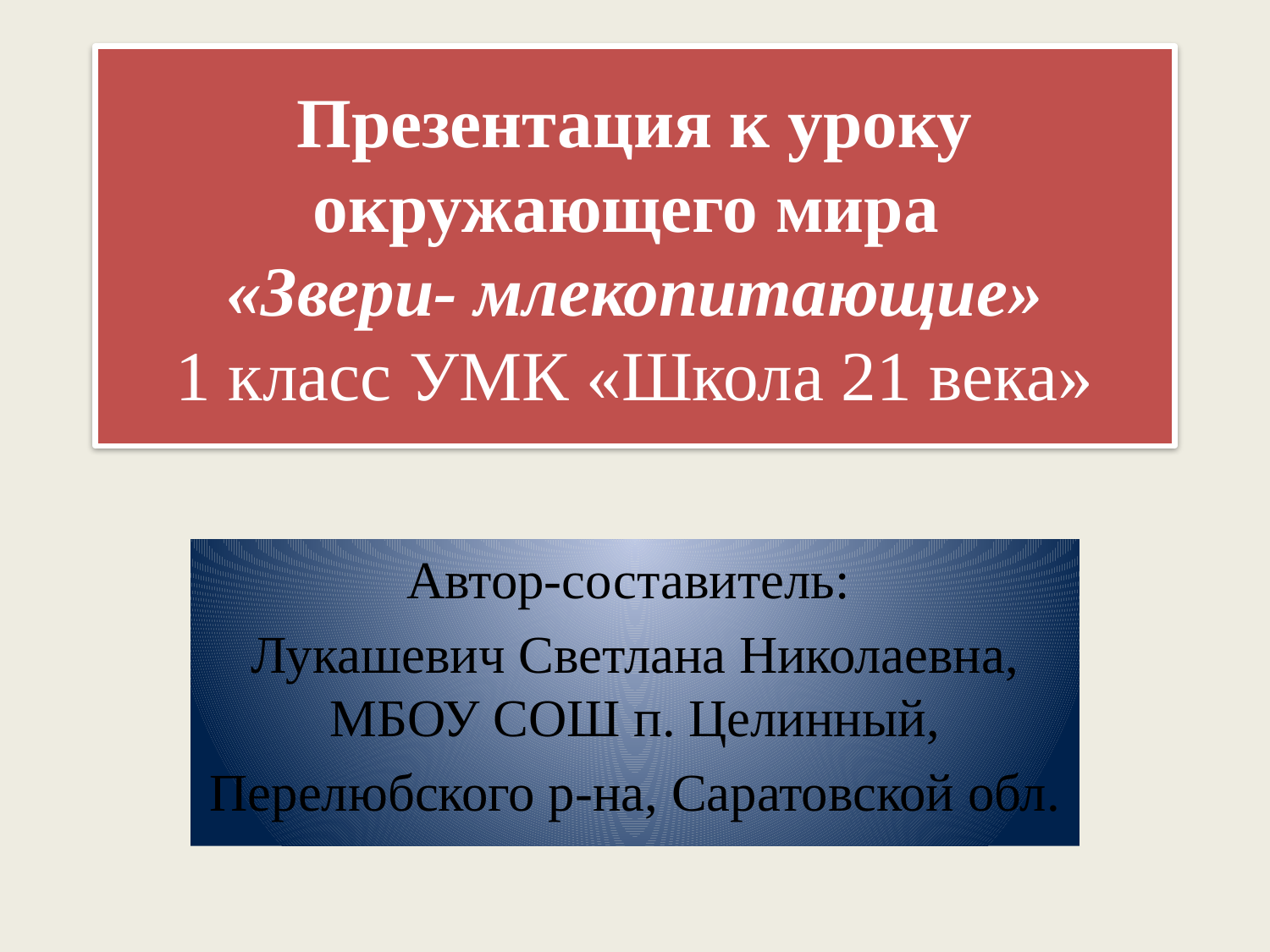

# Презентация к уроку окружающего мира «Звери- млекопитающие» 1 класс УМК «Школа 21 века»
Автор-составитель:
Лукашевич Светлана Николаевна, МБОУ СОШ п. Целинный,
Перелюбского р-на, Саратовской обл.